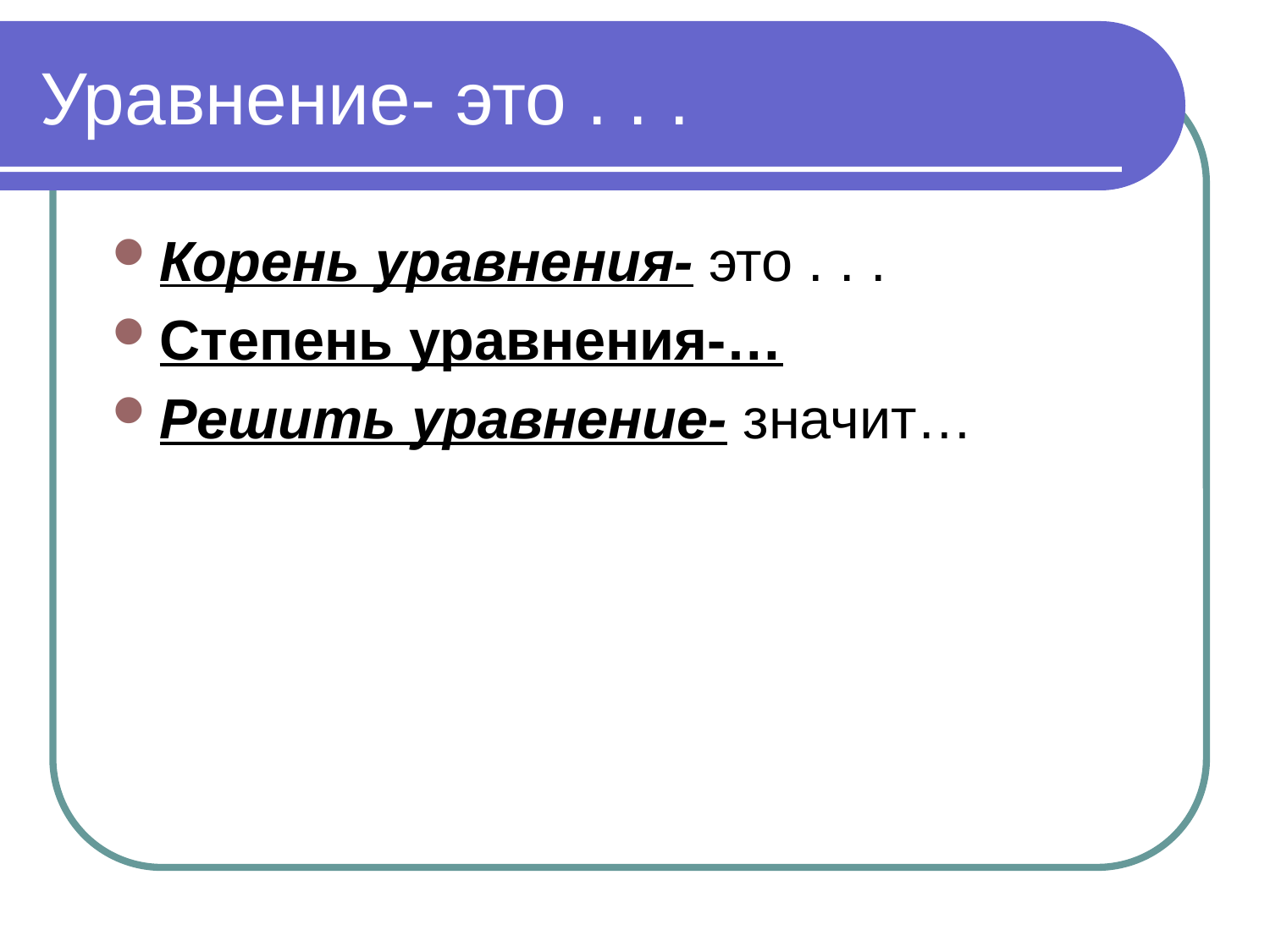

# Уравнение- это . . .
Корень уравнения- это . . .
Степень уравнения-…
Решить уравнение- значит…